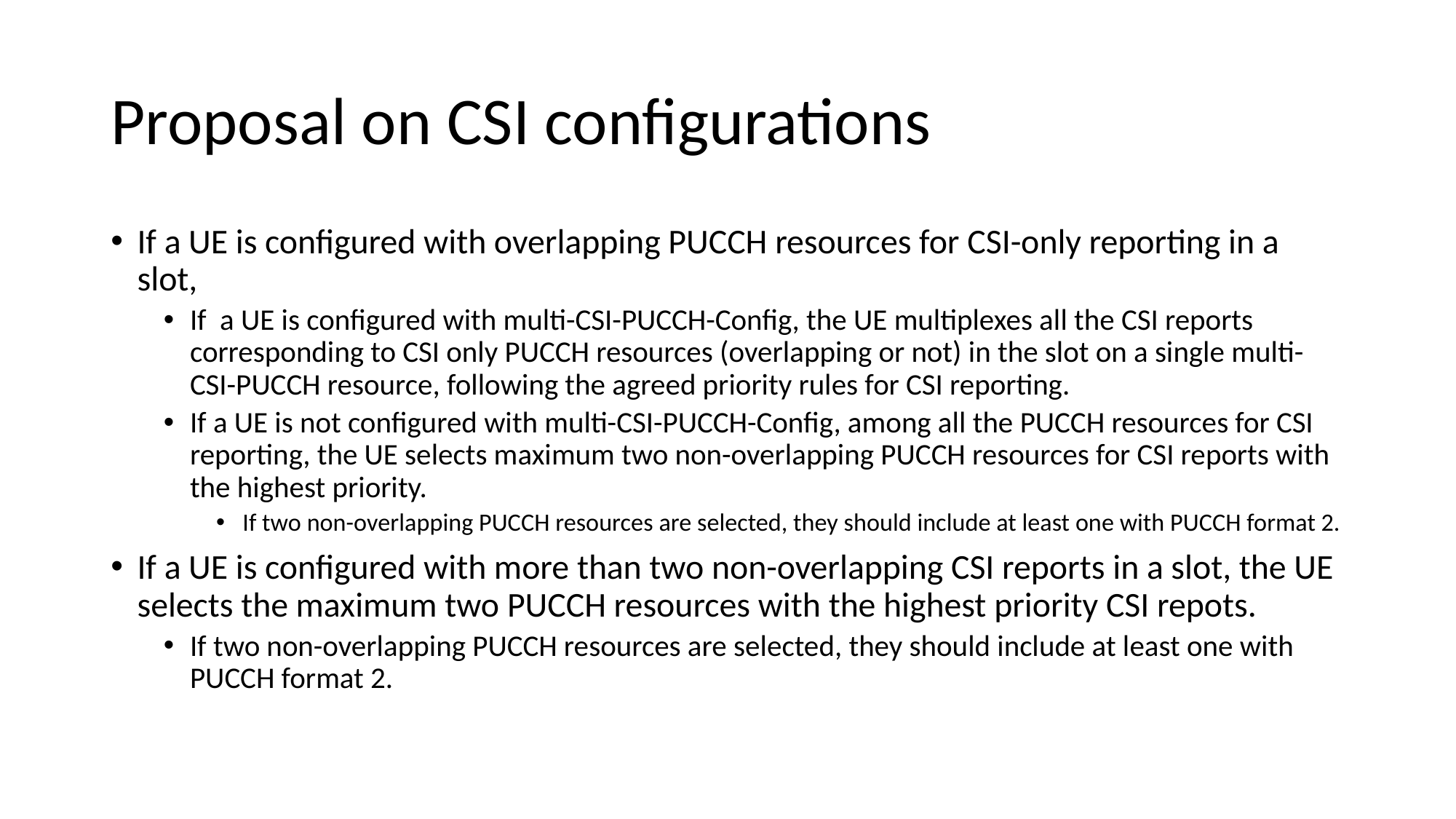

# Proposal on CSI configurations
If a UE is configured with overlapping PUCCH resources for CSI-only reporting in a slot,
If  a UE is configured with multi-CSI-PUCCH-Config, the UE multiplexes all the CSI reports corresponding to CSI only PUCCH resources (overlapping or not) in the slot on a single multi-CSI-PUCCH resource, following the agreed priority rules for CSI reporting.
If a UE is not configured with multi-CSI-PUCCH-Config, among all the PUCCH resources for CSI reporting, the UE selects maximum two non-overlapping PUCCH resources for CSI reports with the highest priority.
If two non-overlapping PUCCH resources are selected, they should include at least one with PUCCH format 2.
If a UE is configured with more than two non-overlapping CSI reports in a slot, the UE selects the maximum two PUCCH resources with the highest priority CSI repots.
If two non-overlapping PUCCH resources are selected, they should include at least one with PUCCH format 2.